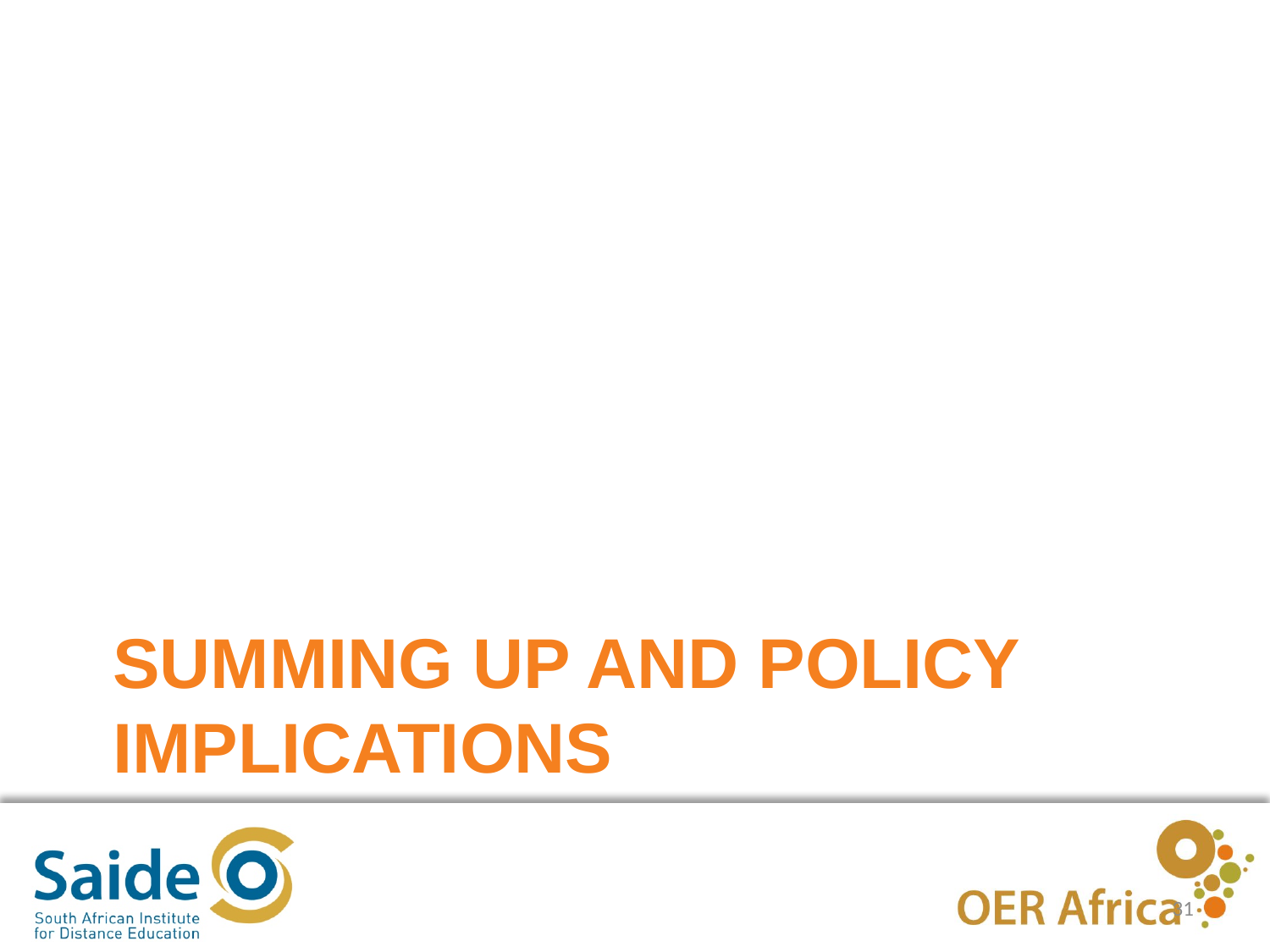

# Summing up and policy implications
31